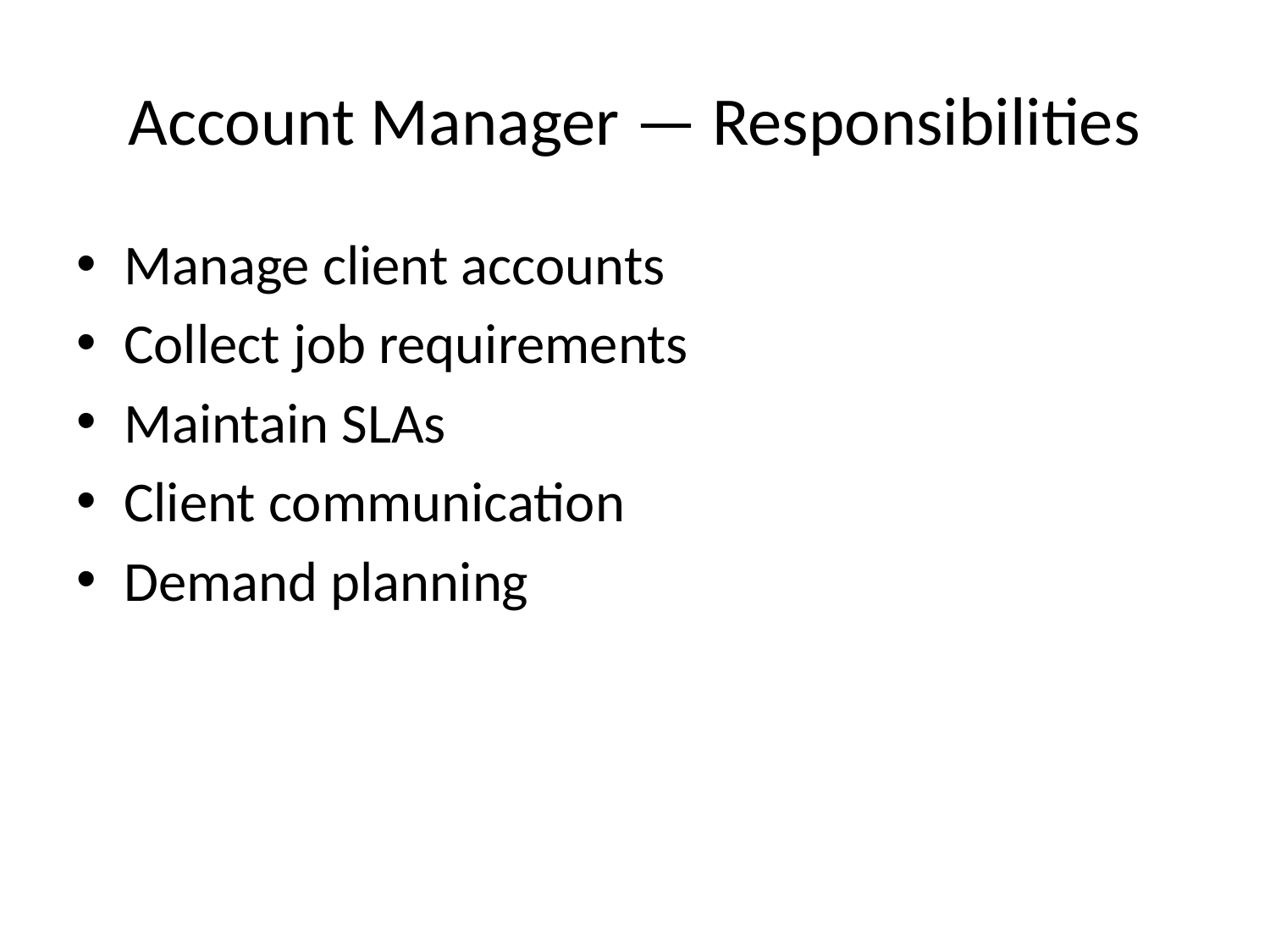

# Account Manager — Responsibilities
Manage client accounts
Collect job requirements
Maintain SLAs
Client communication
Demand planning